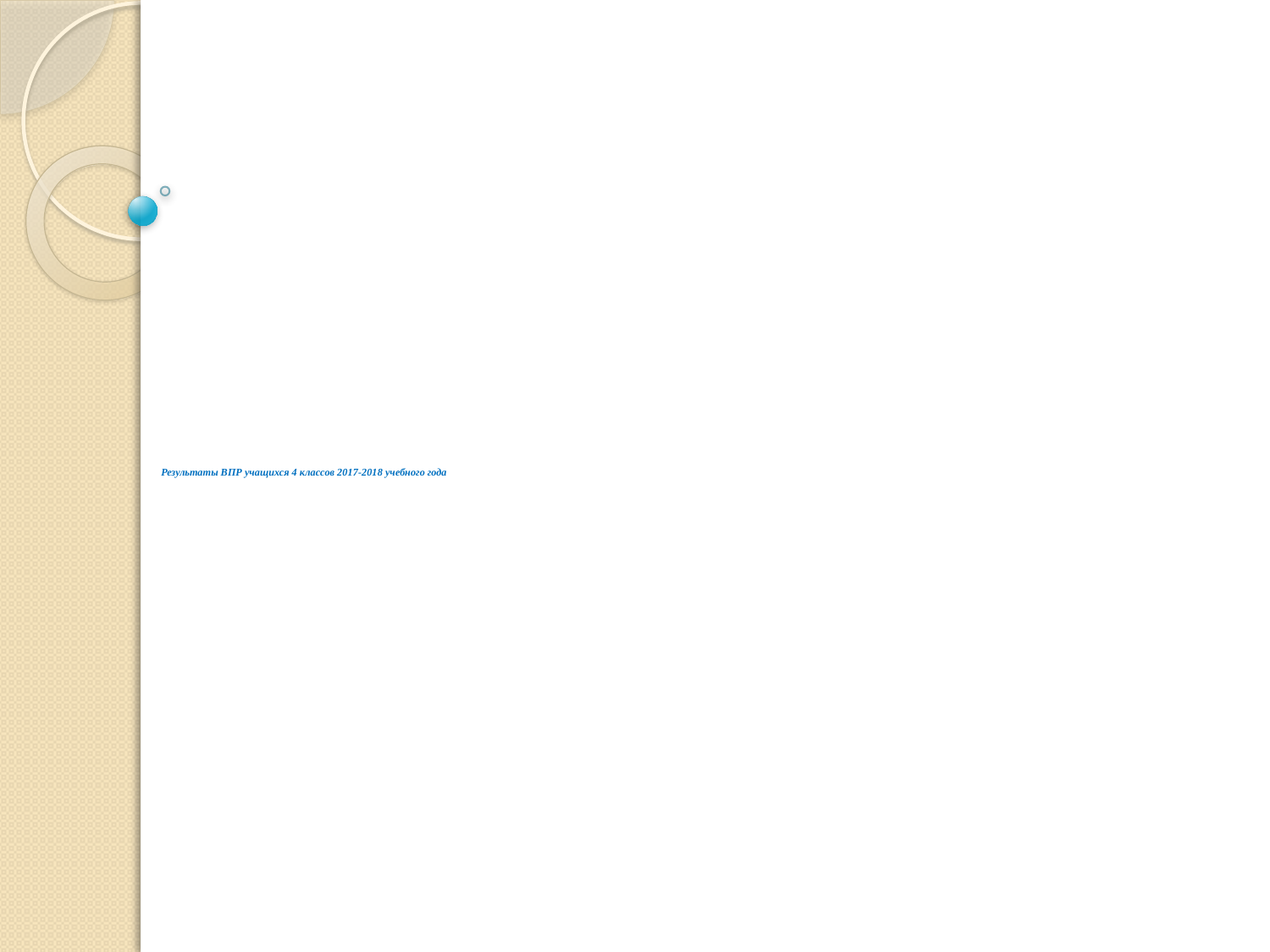

# Результаты ВПР учащихся 4 классов 2017-2018 учебного года